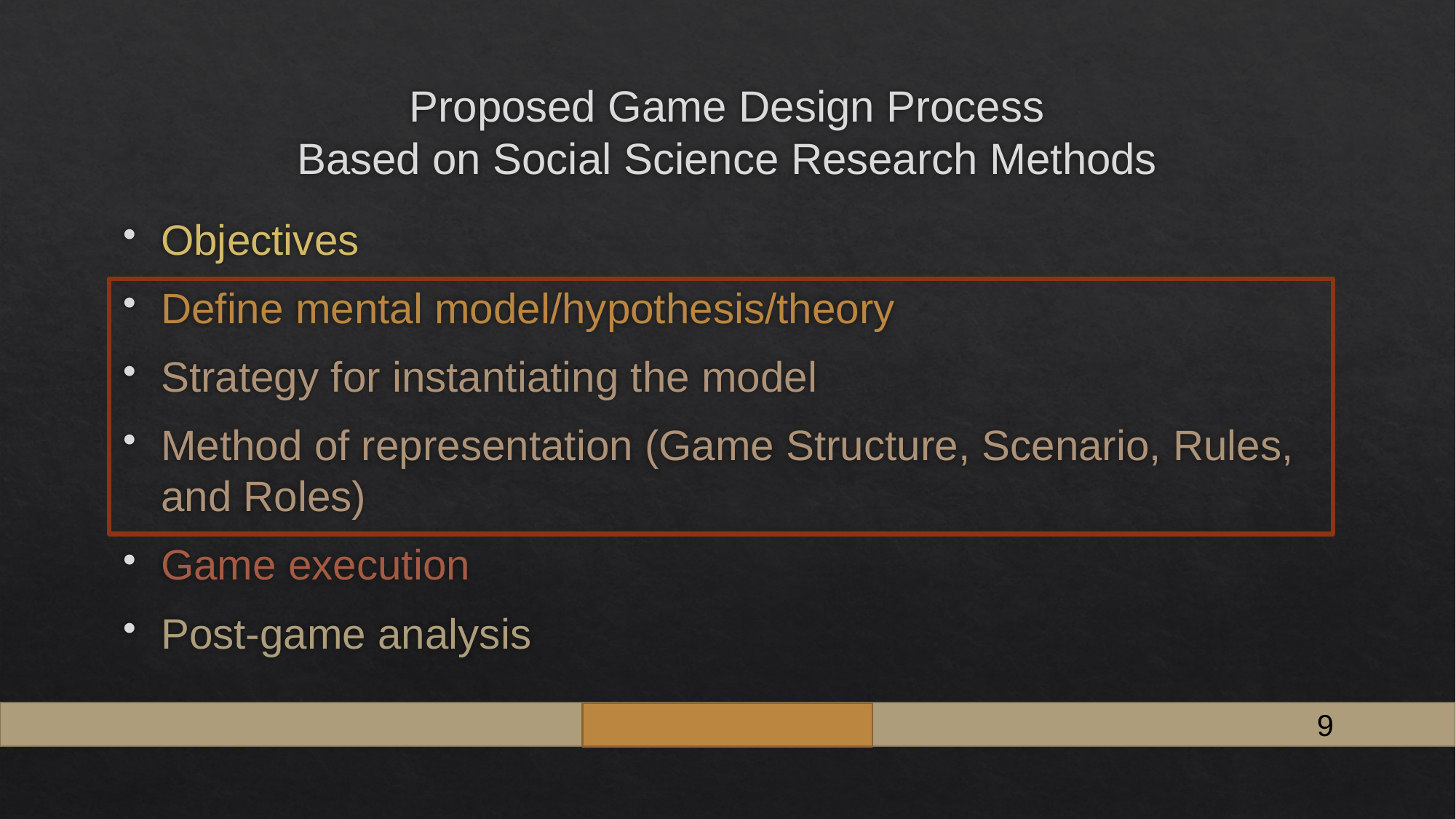

# Proposed Game Design Process Based on Social Science Research Methods
Objectives
Define mental model/hypothesis/theory
Strategy for instantiating the model
Method of representation (Game Structure, Scenario, Rules, and Roles)
Game execution
Post-game analysis

9